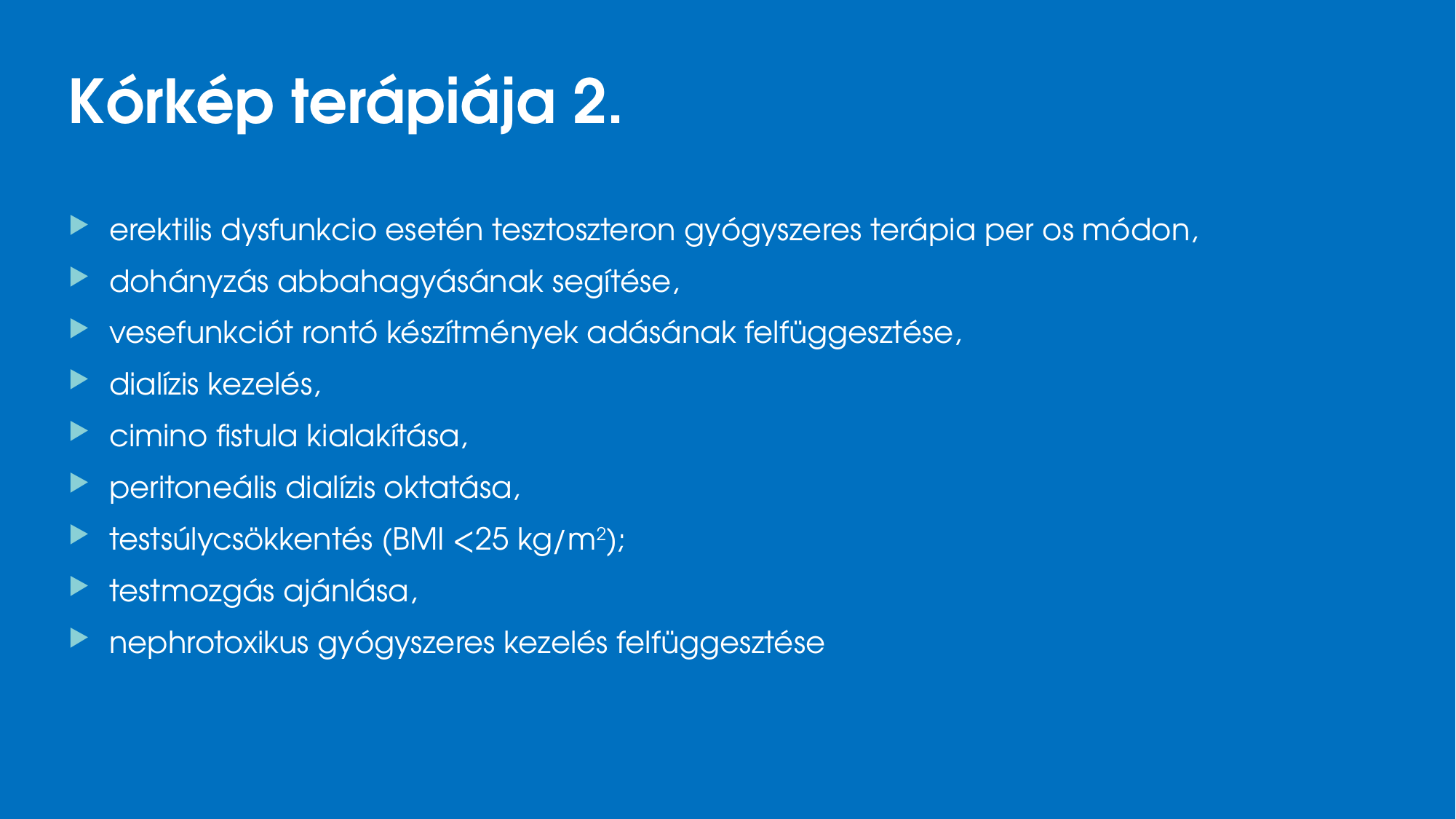

# Kórkép terápiája 2.
erektilis dysfunkcio esetén tesztoszteron gyógyszeres terápia per os módon,
dohányzás abbahagyásának segítése,
vesefunkciót rontó készítmények adásának felfüggesztése,
dialízis kezelés,
cimino fistula kialakítása,
peritoneális dialízis oktatása,
testsúlycsökkentés (BMI <25 kg/m2);
testmozgás ajánlása,
nephrotoxikus gyógyszeres kezelés felfüggesztése